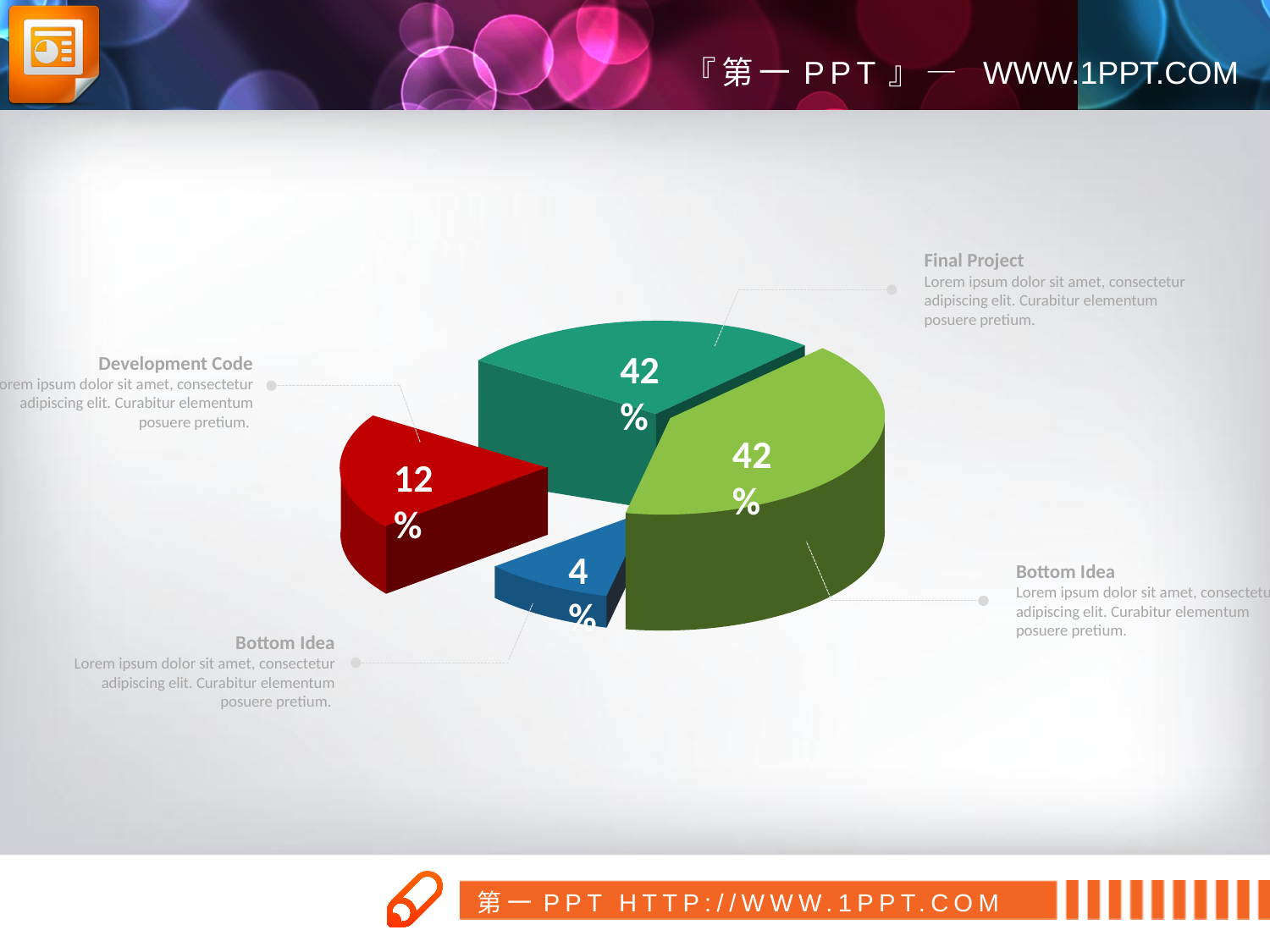

Final Project
Lorem ipsum dolor sit amet, consectetur adipiscing elit. Curabitur elementum posuere pretium.

42%
42%
12%
4%
Development Code
Lorem ipsum dolor sit amet, consectetur adipiscing elit. Curabitur elementum posuere pretium.
Bottom Idea
Lorem ipsum dolor sit amet, consectetur adipiscing elit. Curabitur elementum posuere pretium.
Bottom Idea
Lorem ipsum dolor sit amet, consectetur adipiscing elit. Curabitur elementum posuere pretium.